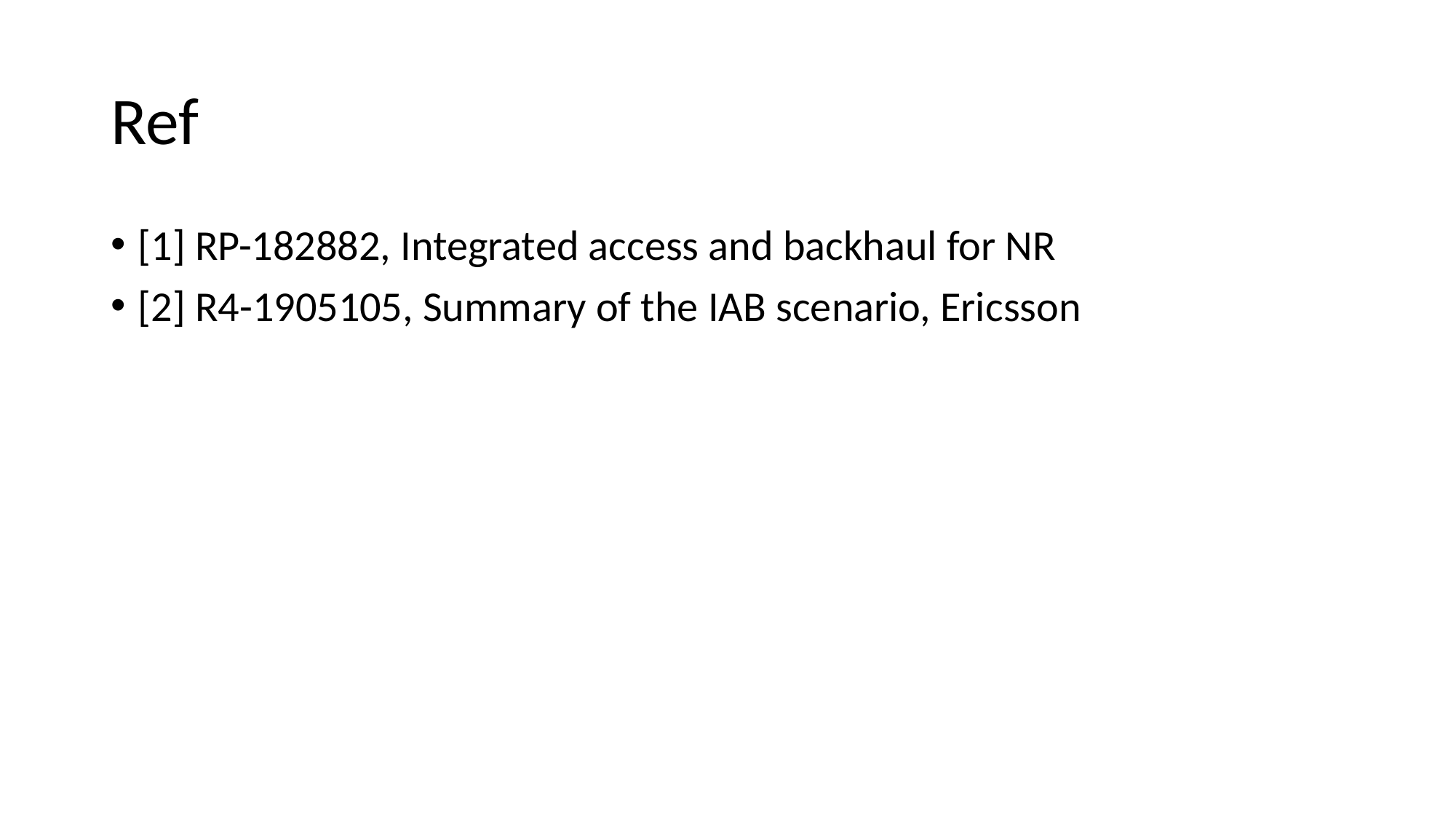

# Ref
[1] RP-182882, Integrated access and backhaul for NR
[2] R4-1905105, Summary of the IAB scenario, Ericsson